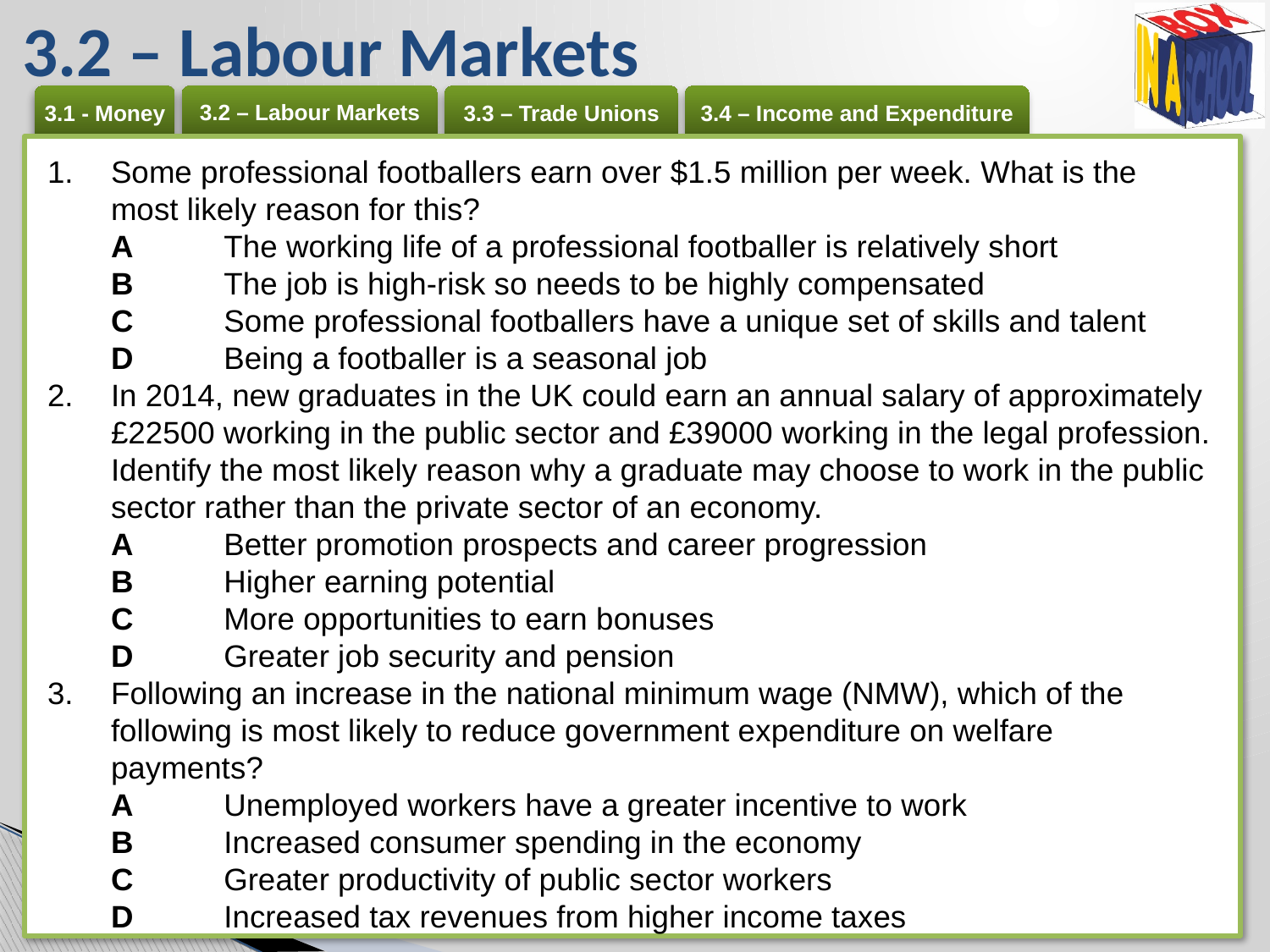

# 3.2 – Labour Markets
Some professional footballers earn over $1.5 million per week. What is the most likely reason for this?
A 	The working life of a professional footballer is relatively short
B 	The job is high-risk so needs to be highly compensated
C 	Some professional footballers have a unique set of skills and talent
D 	Being a footballer is a seasonal job
In 2014, new graduates in the UK could earn an annual salary of approximately £22500 working in the public sector and £39000 working in the legal profession. Identify the most likely reason why a graduate may choose to work in the public sector rather than the private sector of an economy.
A 	Better promotion prospects and career progression
B 	Higher earning potential
C 	More opportunities to earn bonuses
D 	Greater job security and pension
Following an increase in the national minimum wage (NMW), which of the following is most likely to reduce government expenditure on welfare payments?
A 	Unemployed workers have a greater incentive to work
B 	Increased consumer spending in the economy
C 	Greater productivity of public sector workers
D 	Increased tax revenues from higher income taxes